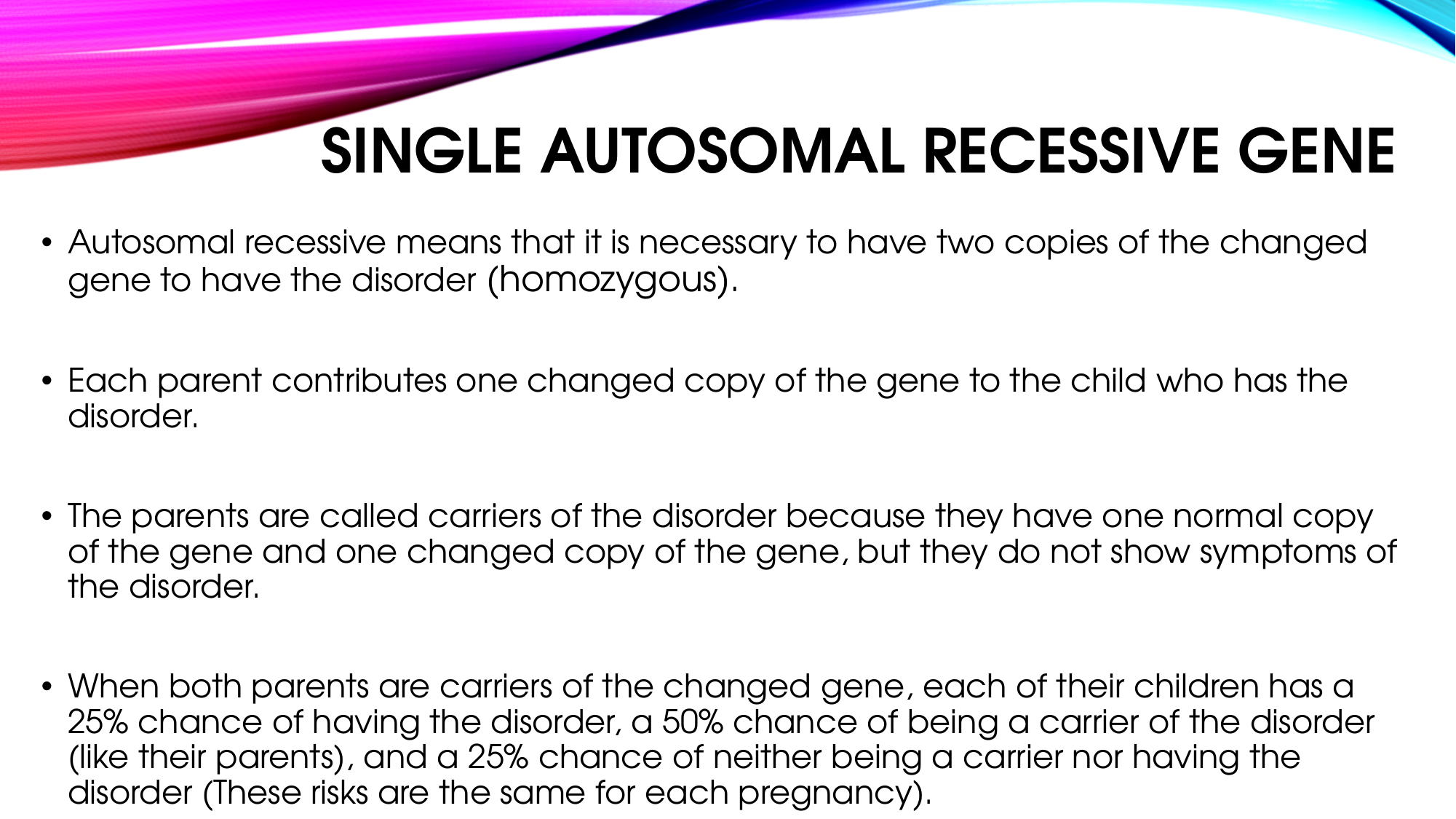

# SINGLE AUTOSOMAL RECESSIVE GENE
Autosomal recessive means that it is necessary to have two copies of the changed gene to have the disorder (homozygous).

Each parent contributes one changed copy of the gene to the child who has the disorder.

The parents are called carriers of the disorder because they have one normal copy of the gene and one changed copy of the gene, but they do not show symptoms of the disorder.

When both parents are carriers of the changed gene, each of their children has a 25% chance of having the disorder, a 50% chance of being a carrier of the disorder (like their parents), and a 25% chance of neither being a carrier nor having the disorder (These risks are the same for each pregnancy).